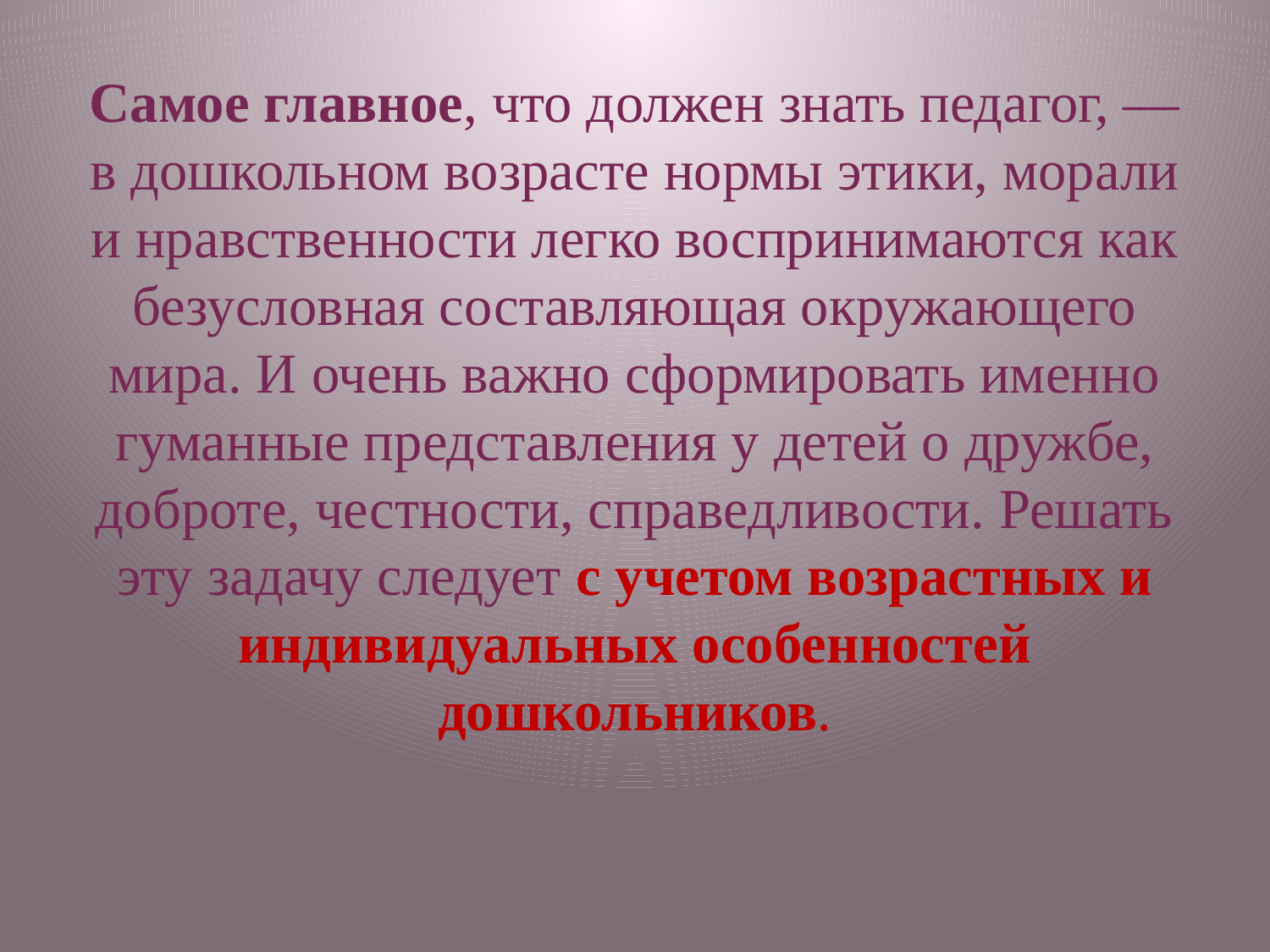

# Самое главное, что должен знать педагог, — в дошкольном возрасте нормы этики, морали и нравственности легко воспринимаются как безусловная составляющая окружающего мира. И очень важно сформировать именно гуманные представления у детей о дружбе, доброте, честности, справедливости. Решать эту задачу следует с учетом возрастных и индивидуальных особенностей дошкольников.